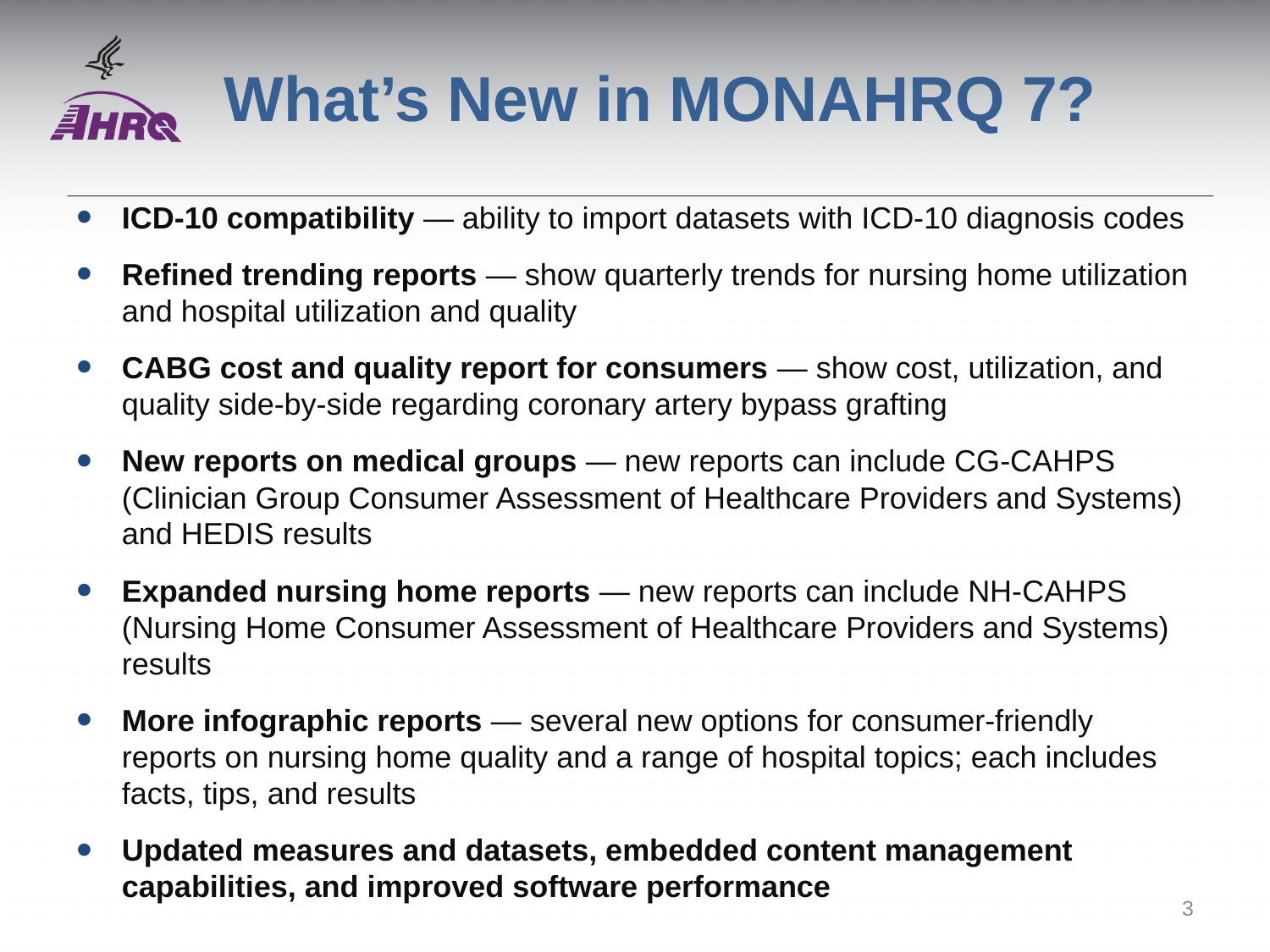

# What’s New in MONAHRQ 7?
ICD-10 compatibility — ability to import datasets with ICD-10 diagnosis codes
Refined trending reports — show quarterly trends for nursing home utilization and hospital utilization and quality
CABG cost and quality report for consumers — show cost, utilization, and quality side-by-side regarding coronary artery bypass grafting
New reports on medical groups — new reports can include CG-CAHPS (Clinician Group Consumer Assessment of Healthcare Providers and Systems) and HEDIS results
Expanded nursing home reports — new reports can include NH-CAHPS (Nursing Home Consumer Assessment of Healthcare Providers and Systems) results
More infographic reports — several new options for consumer-friendly reports on nursing home quality and a range of hospital topics; each includes facts, tips, and results
Updated measures and datasets, embedded content management capabilities, and improved software performance
3